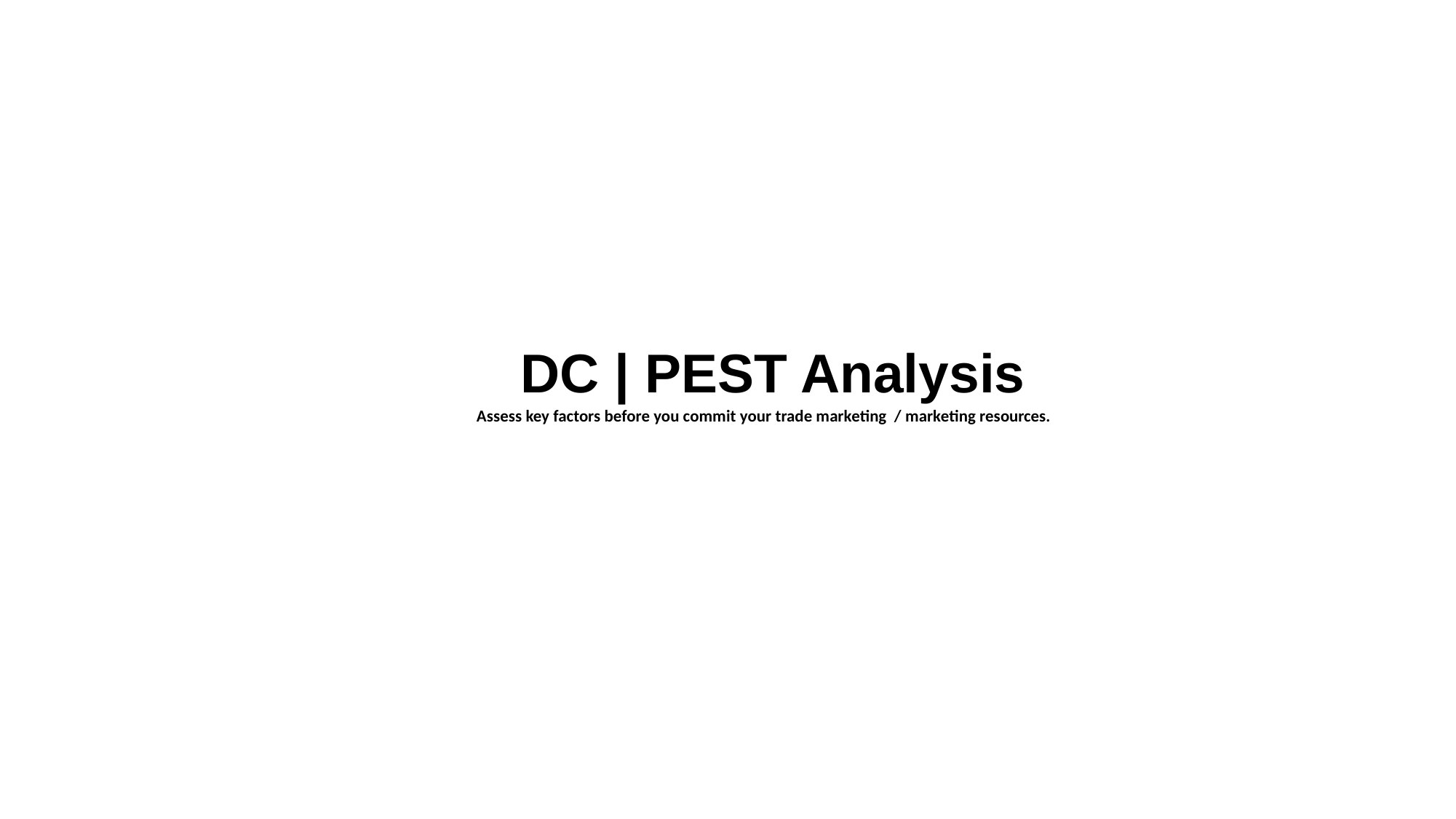

DC | PEST Analysis
Assess key factors before you commit your trade marketing  / marketing resources.